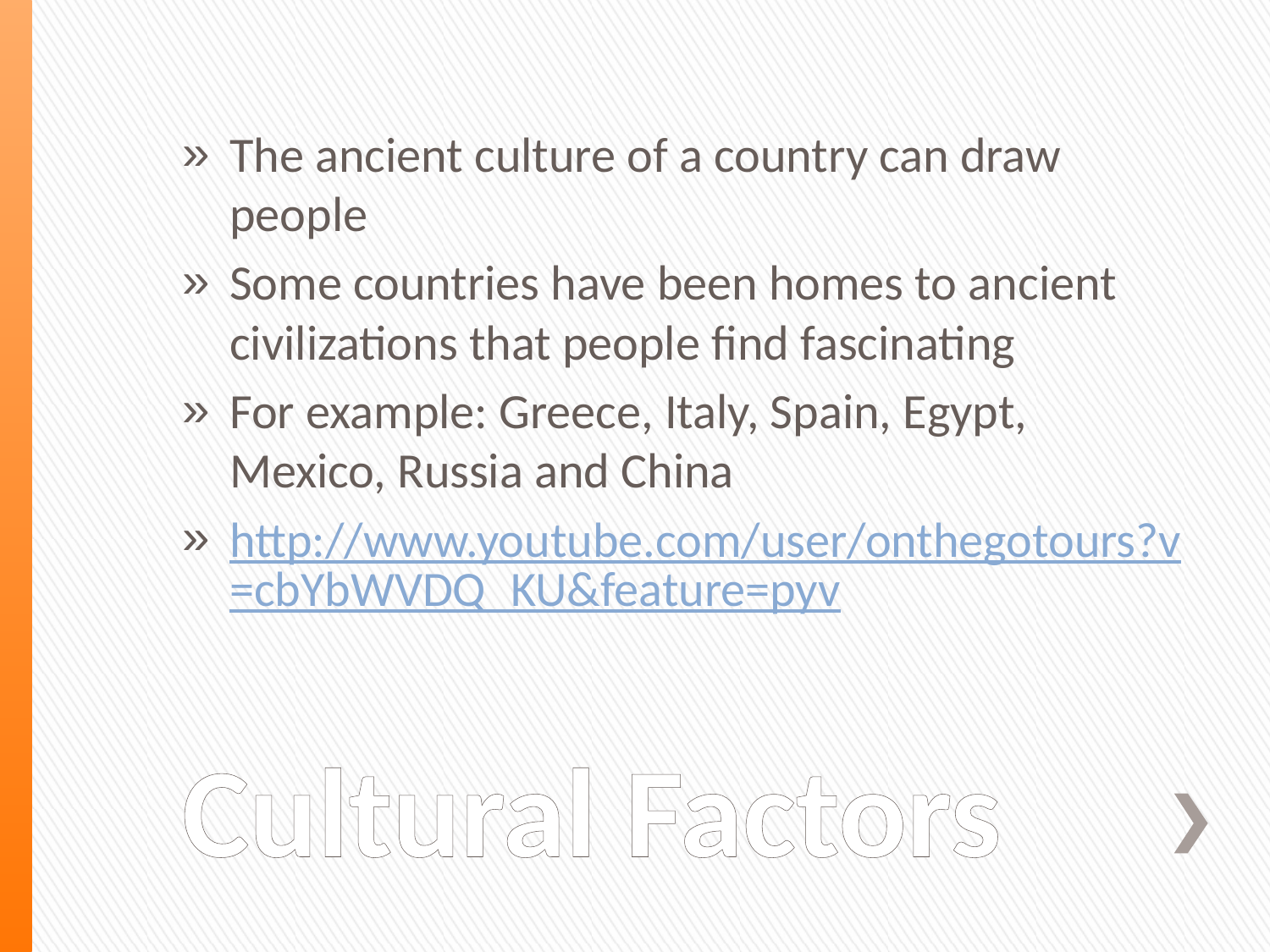

The ancient culture of a country can draw people
Some countries have been homes to ancient civilizations that people find fascinating
For example: Greece, Italy, Spain, Egypt, Mexico, Russia and China
http://www.youtube.com/user/onthegotours?v=cbYbWVDQ_KU&feature=pyv
# Cultural Factors